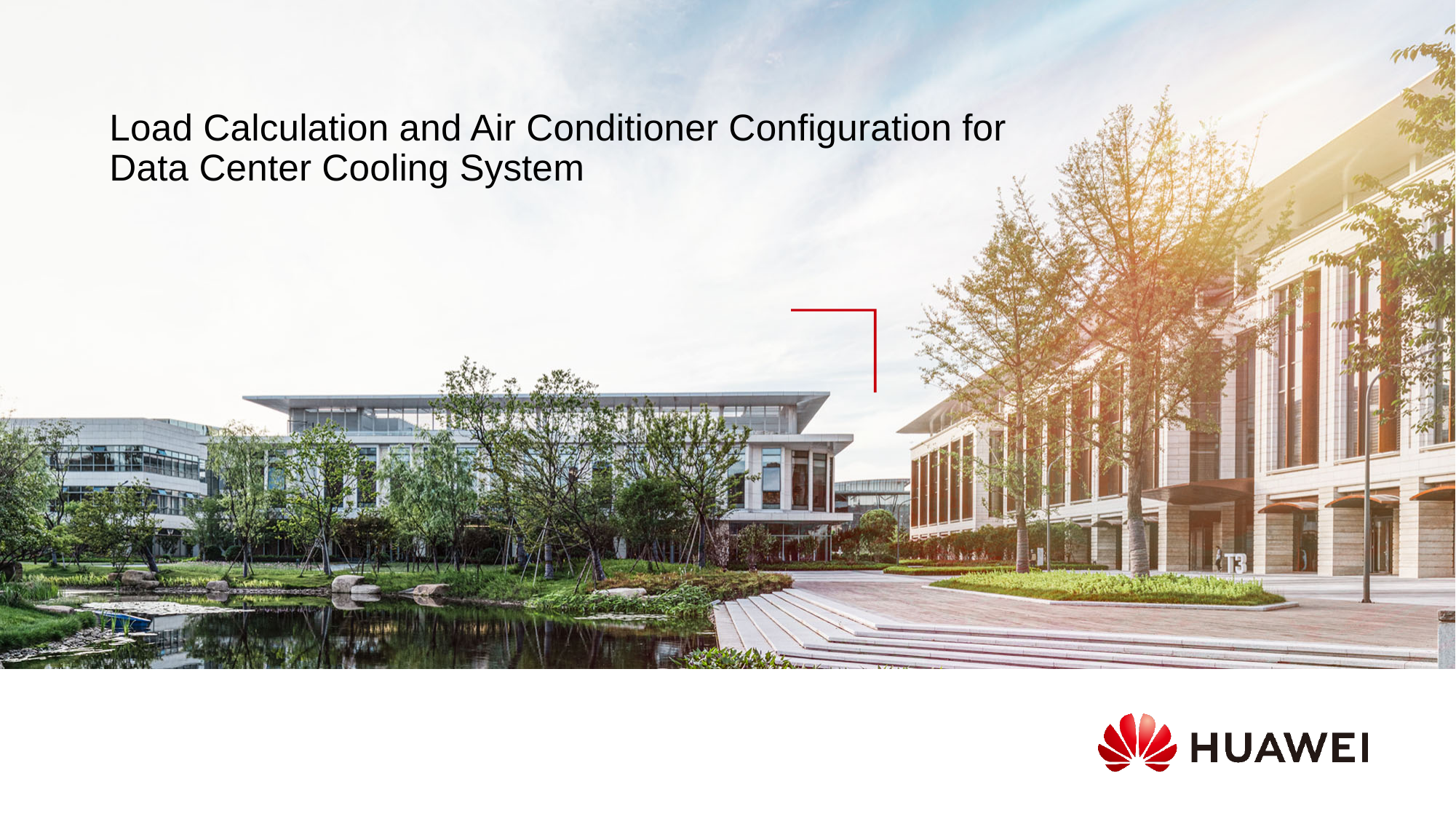

# Load Calculation and Air Conditioner Configuration for Data Center Cooling System